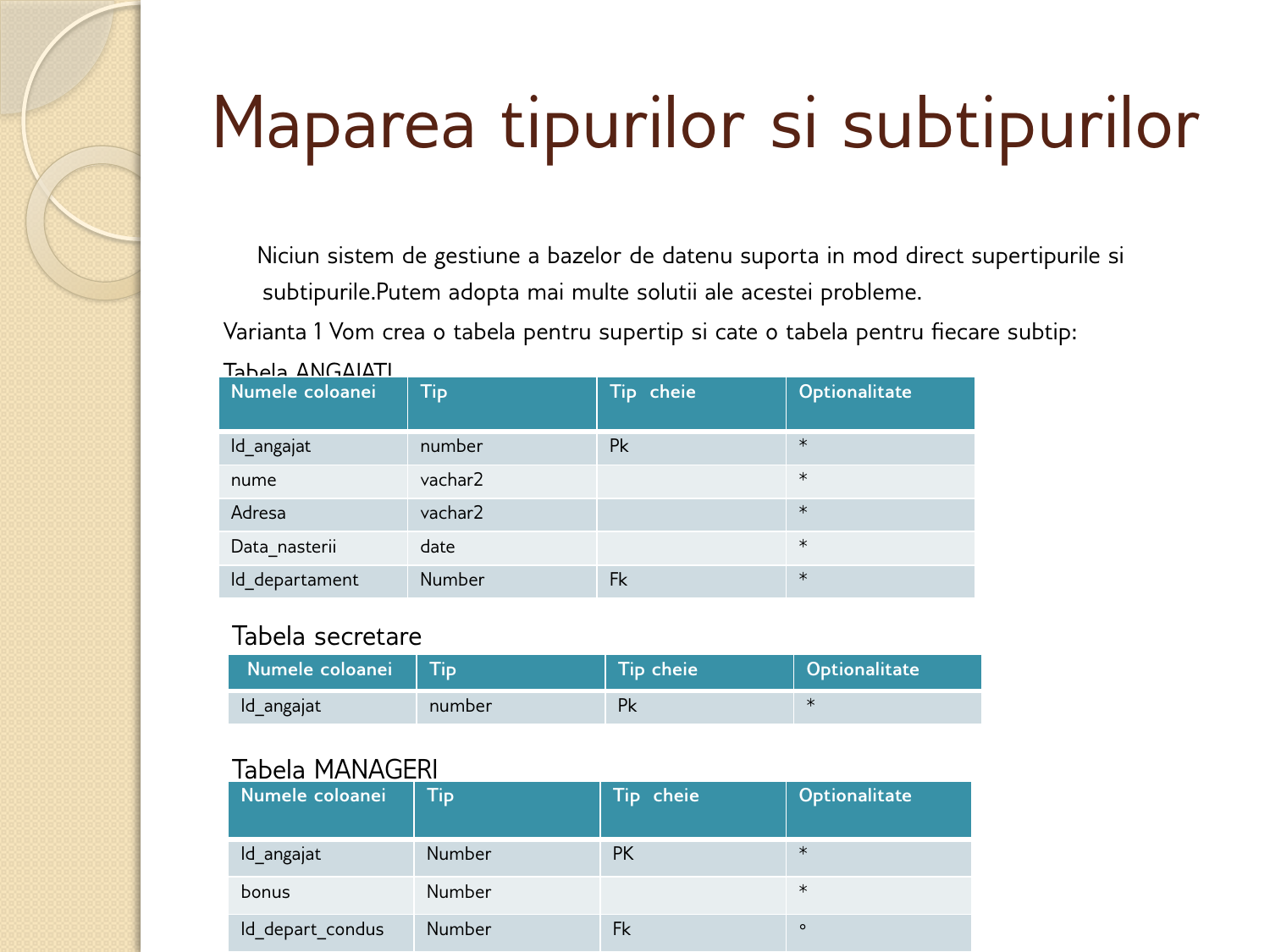

# Maparea tipurilor si subtipurilor
  Niciun sistem de gestiune a bazelor de datenu suporta in mod direct supertipurile si subtipurile.Putem adopta mai multe solutii ale acestei probleme.
Varianta 1 Vom crea o tabela pentru supertip si cate o tabela pentru fiecare subtip:
Tabela ANGAJATI

 Tabela secretare

 Tabela MANAGERI

| Numele coloanei | Tip | Tip cheie | Optionalitate |
| --- | --- | --- | --- |
| Id\_angajat | number | Pk | \* |
| nume | vachar2 |  | \* |
| Adresa | vachar2 |  | \* |
| Data\_nasterii | date |  | \* |
| Id\_departament | Number | Fk | \* |
| Numele coloanei | Tip | Tip cheie | Optionalitate |
| --- | --- | --- | --- |
| Id\_angajat | number | Pk | \* |
| Numele coloanei | Tip | Tip cheie | Optionalitate |
| --- | --- | --- | --- |
| Id\_angajat | Number | PK | \* |
| bonus | Number |  | \* |
| Id\_depart\_condus | Number | Fk | ° |